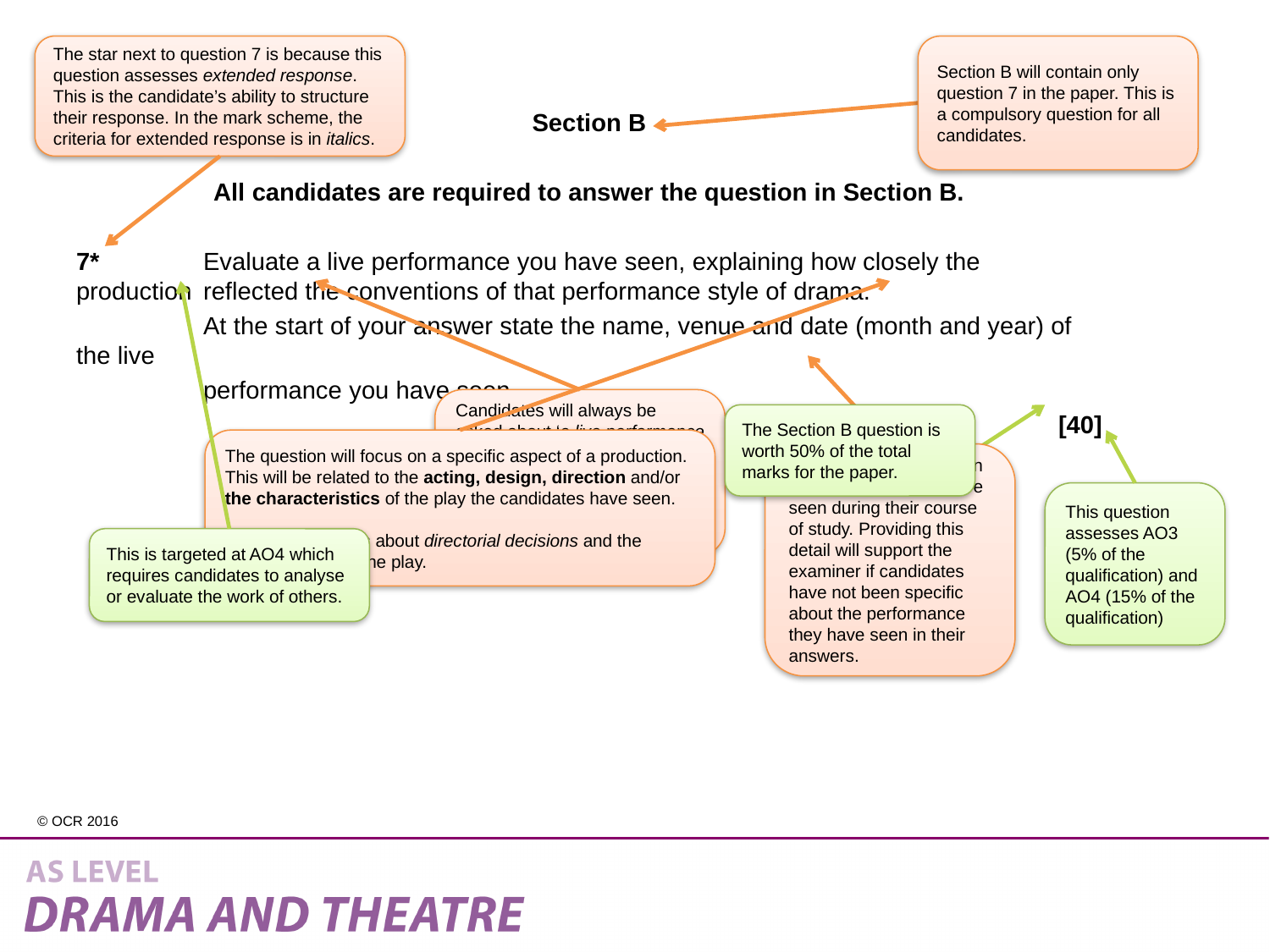

The star next to question 7 is because this question assesses extended response. This is the candidate’s ability to structure their response. In the mark scheme, the criteria for extended response is in italics.
Section B will contain only question 7 in the paper. This is a compulsory question for all candidates.

Section B

All candidates are required to answer the question in Section B.

7* 	Evaluate a live performance you have seen, explaining how closely the production 	reflected the conventions of that performance style of drama.
	At the start of your answer state the name, venue and date (month and year) of the live
	performance you have seen.
[40]

Candidates will always be asked about ‘a live performance they have seen’. Details of what can be used as a live performance can be found in the specification in Appendix 5e.

The Section B question is worth 50% of the total marks for the paper.

The question will focus on a specific aspect of a production. This will be related to the acting, design, direction and/or the characteristics of the play the candidates have seen.

This question asks about directorial decisions and the characteristics of the play.

Candidates to answer on a performance they have seen during their course of study. Providing this detail will support the examiner if candidates have not been specific about the performance they have seen in their answers.
This question assesses AO3 (5% of the qualification) and AO4 (15% of the qualification)
This is targeted at AO4 which requires candidates to analyse or evaluate the work of others.